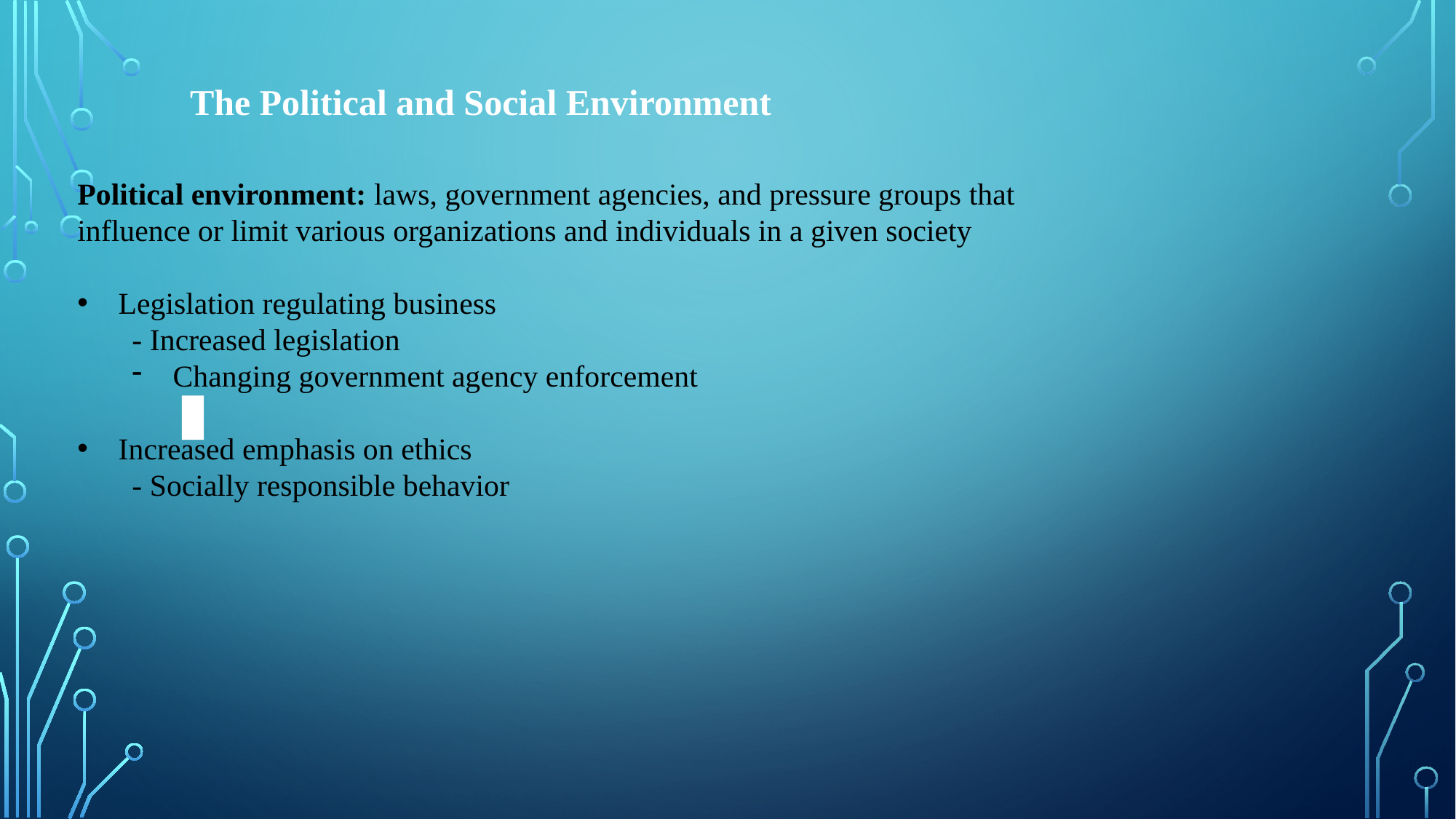

The Political and Social Environment
Political environment: laws, government agencies, and pressure groups that influence or limit various organizations and individuals in a given society

Legislation regulating business
- Increased legislation
Changing government agency enforcement

Increased emphasis on ethics
- Socially responsible behavior